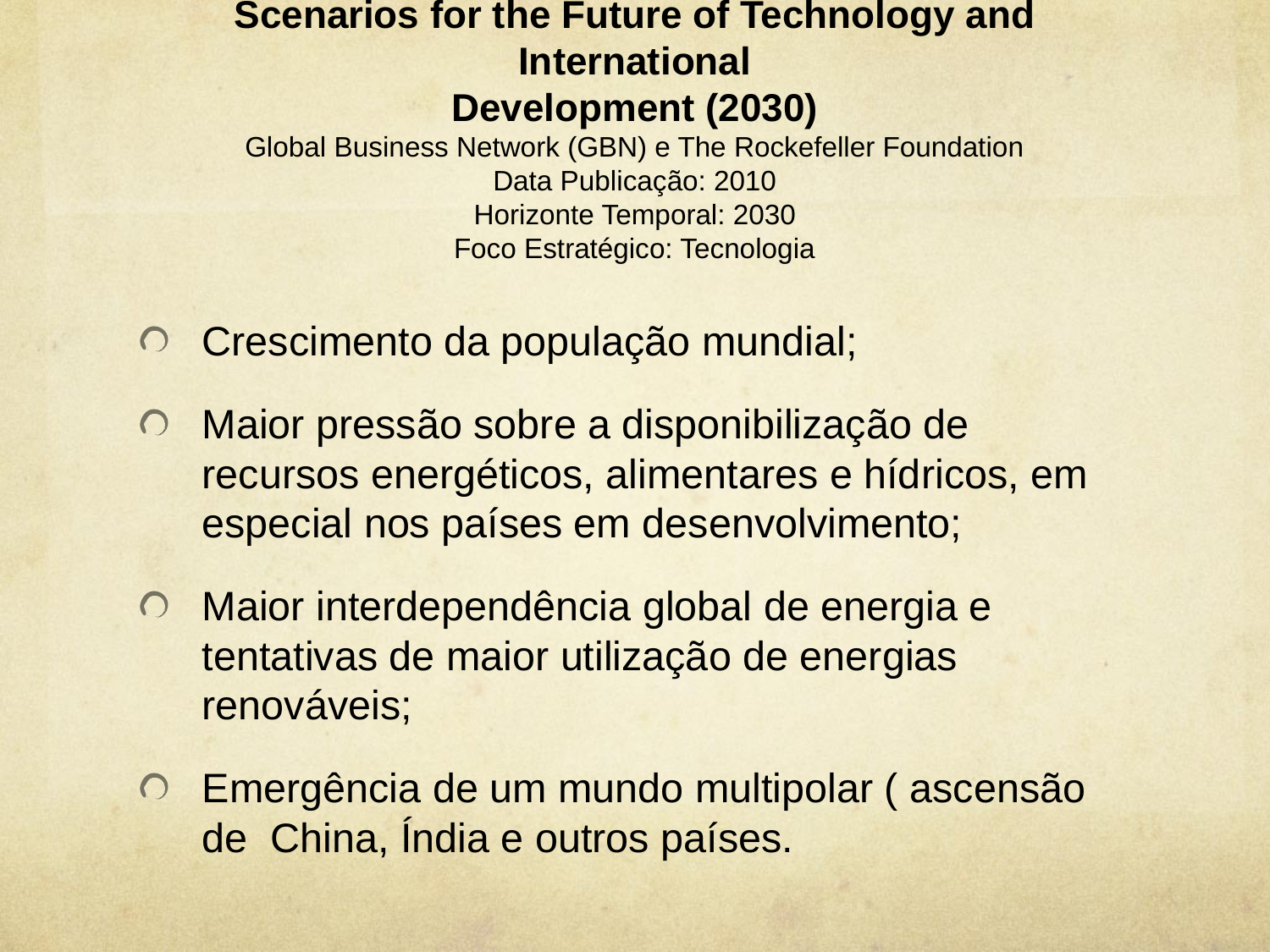

# Scenarios for the Future of Technology and International Development (2030) Global Business Network (GBN) e The Rockefeller Foundation Data Publicação: 2010 Horizonte Temporal: 2030 Foco Estratégico: Tecnologia
Crescimento da população mundial;
Maior pressão sobre a disponibilização de recursos energéticos, alimentares e hídricos, em especial nos países em desenvolvimento;
Maior interdependência global de energia e tentativas de maior utilização de energias renováveis;
Emergência de um mundo multipolar ( ascensão de  China, Índia e outros países.